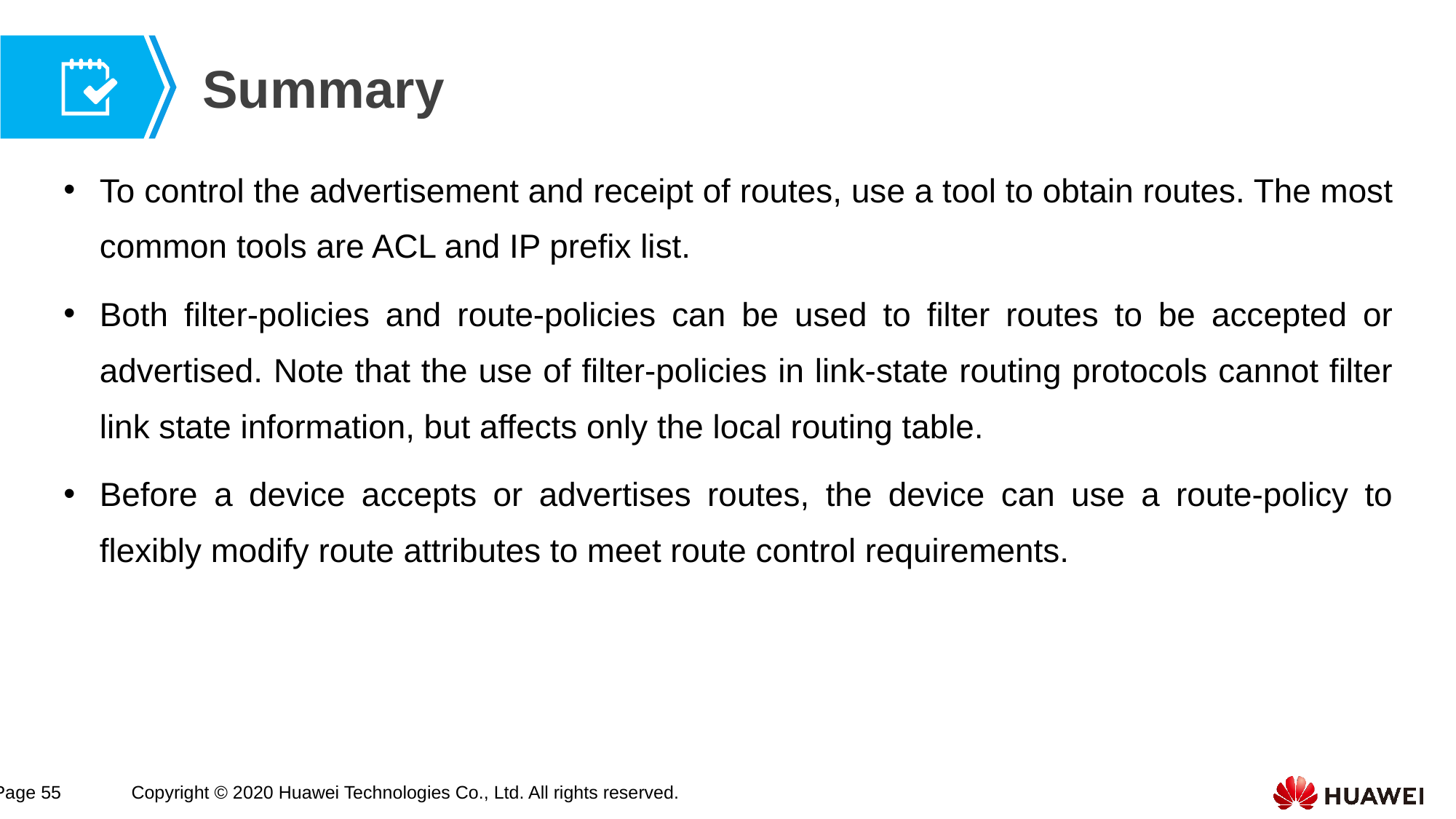

To control the advertisement and receipt of routes, use a tool to obtain routes. The most common tools are ACL and IP prefix list.
Both filter-policies and route-policies can be used to filter routes to be accepted or advertised. Note that the use of filter-policies in link-state routing protocols cannot filter link state information, but affects only the local routing table.
Before a device accepts or advertises routes, the device can use a route-policy to flexibly modify route attributes to meet route control requirements.